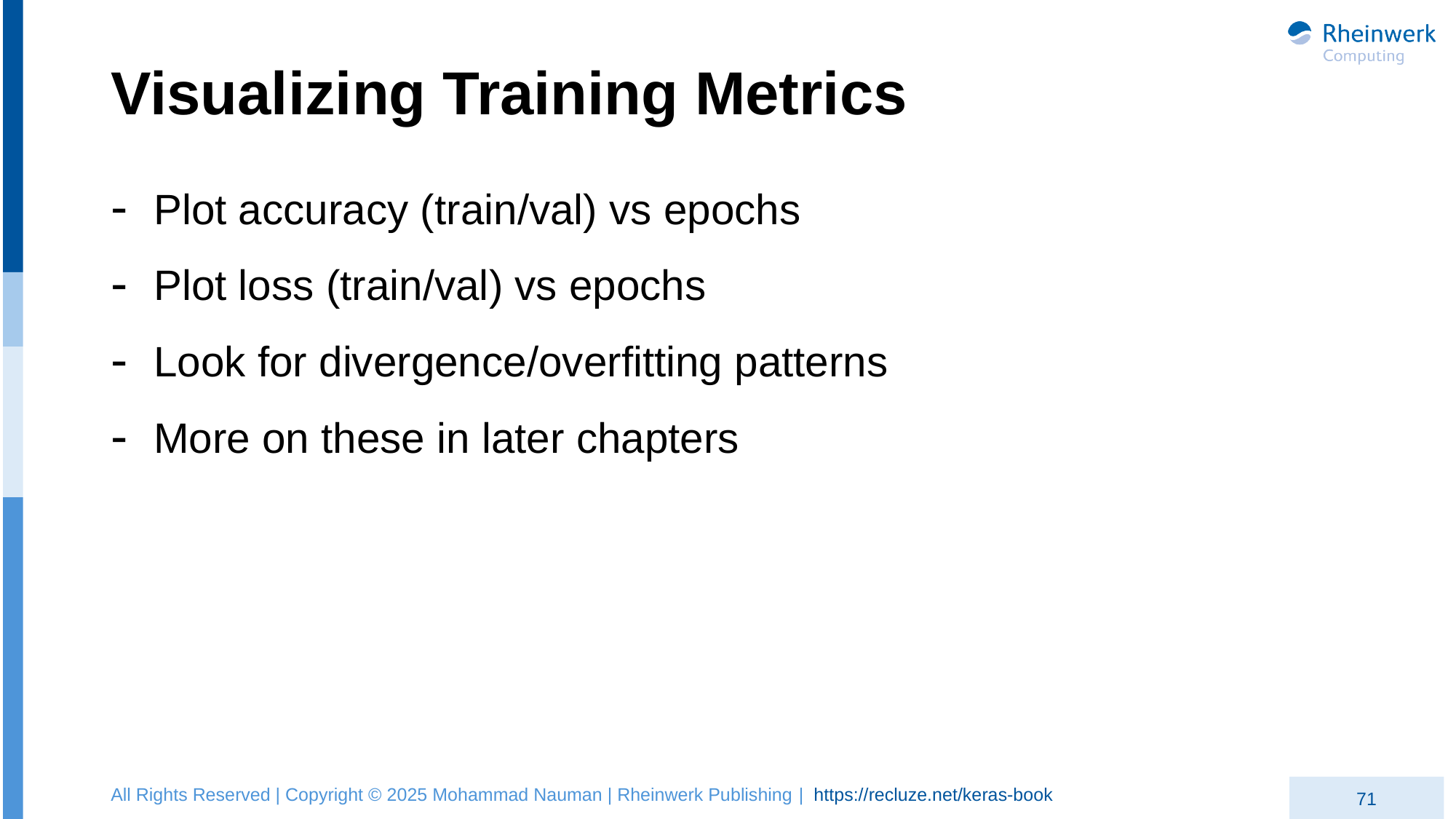

# Visualizing Training Metrics
Plot accuracy (train/val) vs epochs
Plot loss (train/val) vs epochs
Look for divergence/overfitting patterns
More on these in later chapters